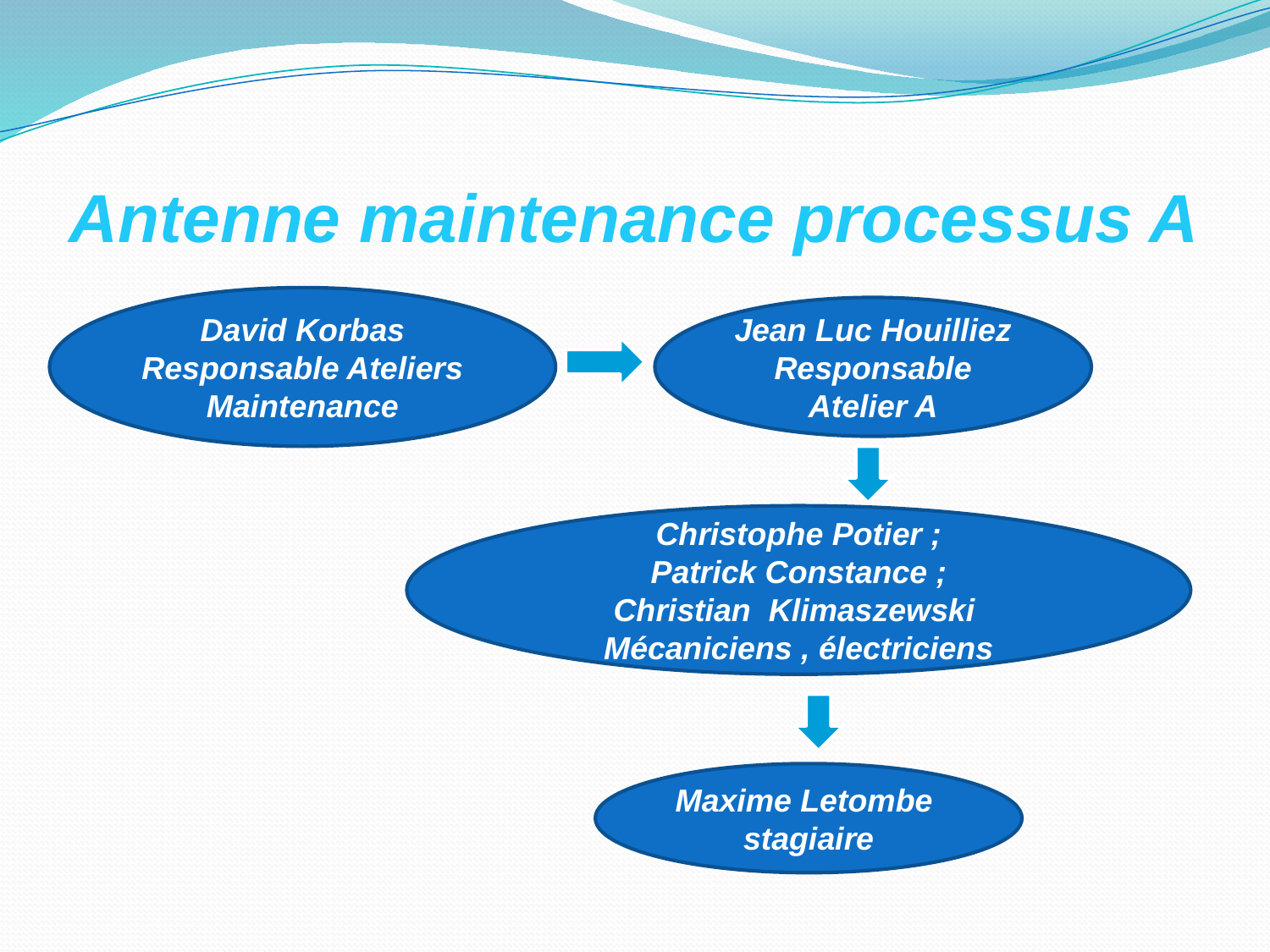

# Antenne maintenance processus A

David Korbas
Responsable Ateliers Maintenance

Jean Luc Houilliez
Responsable Atelier A

Christophe Potier ;
 Patrick Constance ;
Christian  Klimaszewski
Mécaniciens , électriciens

Maxime Letombe
stagiaire